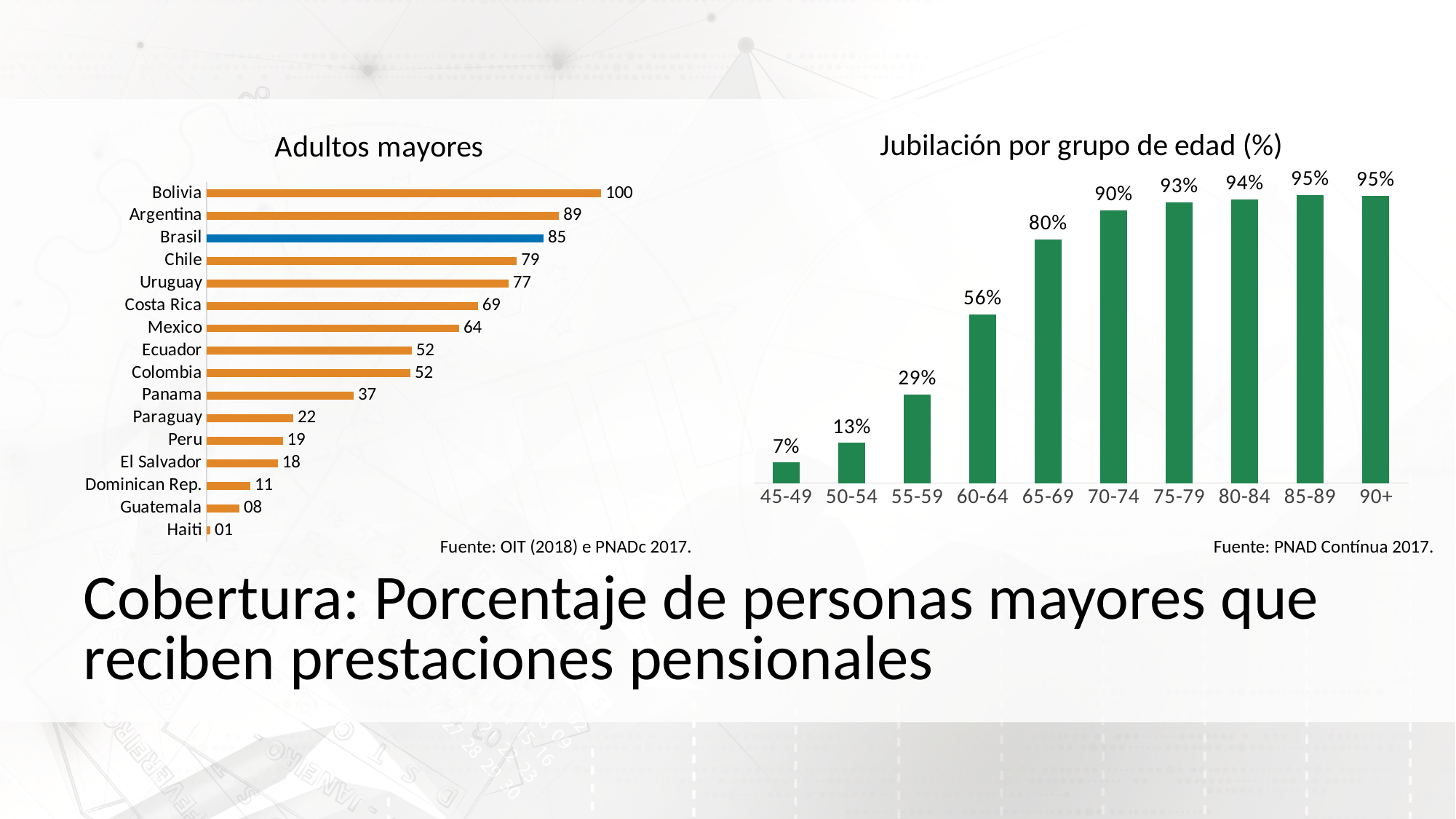

### Chart: Jubilación por grupo de edad (%)

| Category | % de aposentados |
|---|---|
| 45-49 | 0.066593859 |
| 50-54 | 0.131597038 |
| 55-59 | 0.292229253 |
| 60-64 | 0.555882977 |
| 65-69 | 0.804094598 |
| 70-74 | 0.900098758 |
| 75-79 | 0.927345239 |
| 80-84 | 0.936783047 |
| 85-89 | 0.950324884 |
| 90+ | 0.94798024 |

### Chart: Adultos mayores

| Category | Mayores adultos  |
|---|---|
| Haiti | 1.0 |
| Guatemala | 8.34023 |
| Dominican Rep. | 11.1 |
| El Salvador | 18.1 |
| Peru | 19.3029 |
| Paraguay | 22.0 |
| Panama | 37.3 |
| Colombia | 51.7 |
| Ecuador | 52.0 |
| Mexico | 64.0 |
| Costa Rica | 68.7652 |
| Uruguay | 76.5 |
| Chile | 78.6 |
| Brasil | 85.4 |
| Argentina | 89.3 |
| Bolivia | 100.0 |
Fuente: OIT (2018) e PNADc 2017.
Fuente: PNAD Contínua 2017.
# Cobertura: Porcentaje de personas mayores que reciben prestaciones pensionales